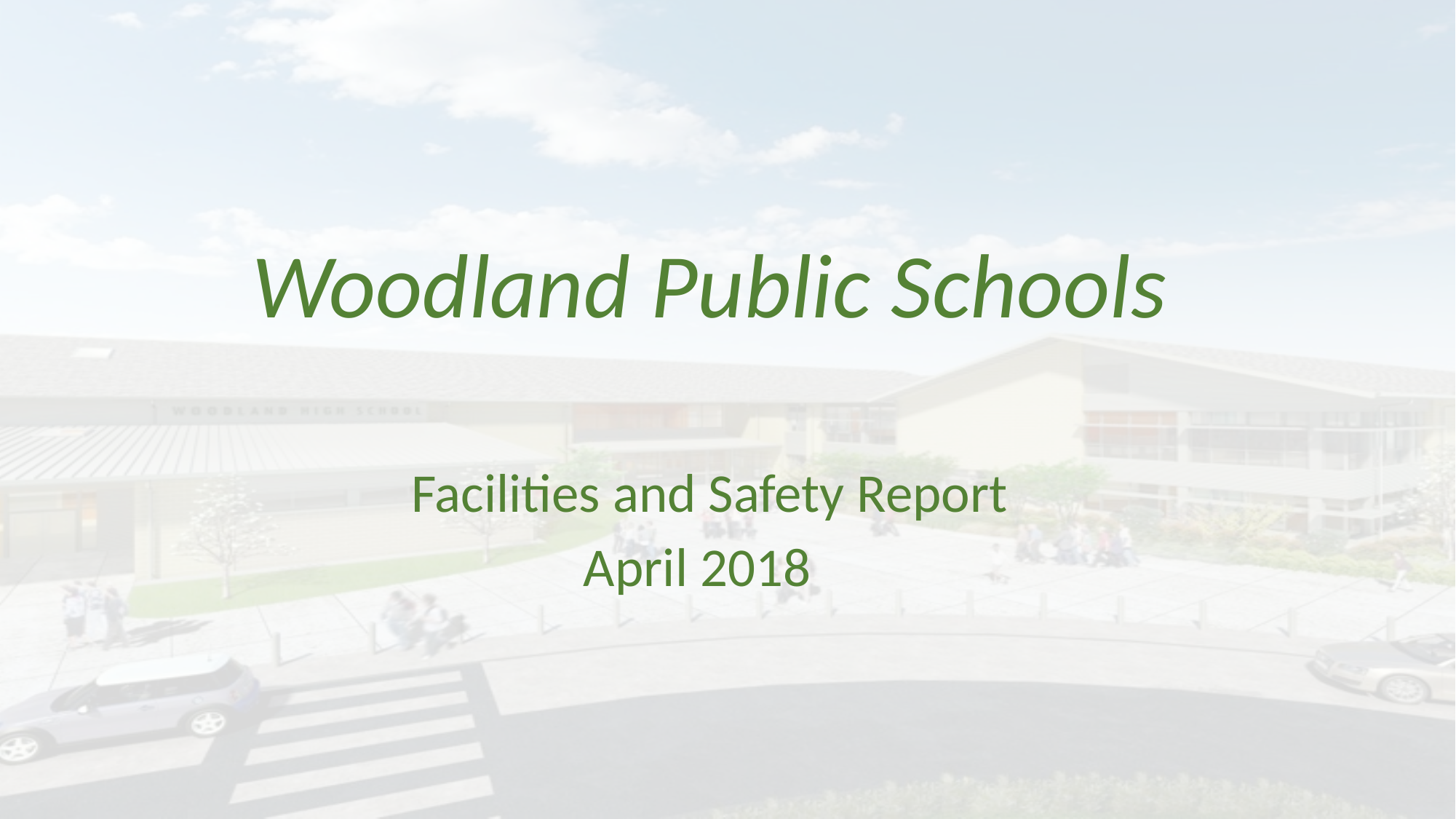

# Woodland Public Schools
Facilities and Safety Report
April 2018